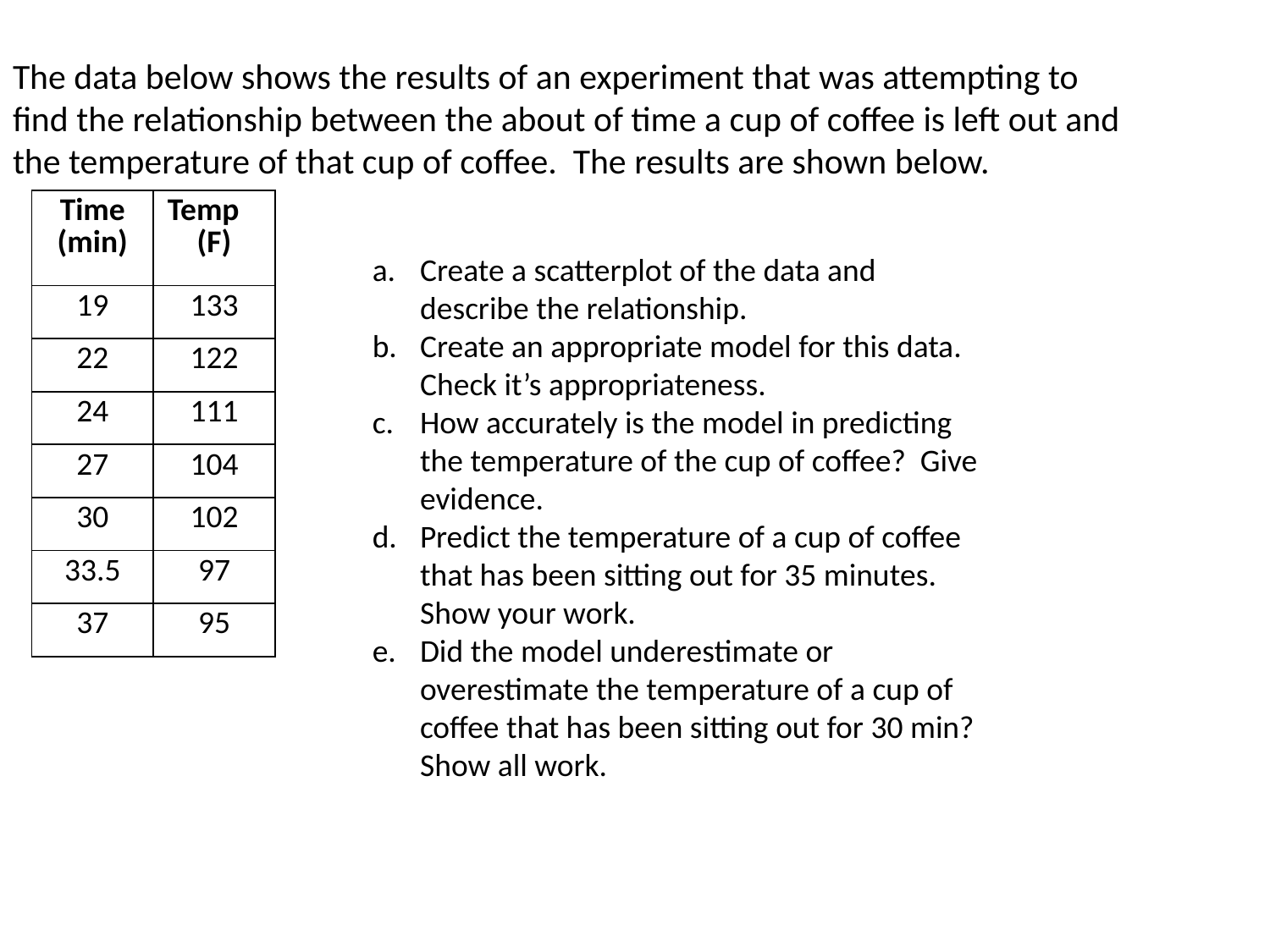

The data below shows the results of an experiment that was attempting to find the relationship between the about of time a cup of coffee is left out and the temperature of that cup of coffee.  The results are shown below.
| Time (min) | Temp (F) |
| --- | --- |
| 19 | 133 |
| 22 | 122 |
| 24 | 111 |
| 27 | 104 |
| 30 | 102 |
| 33.5 | 97 |
| 37 | 95 |
Create a scatterplot of the data and describe the relationship.
Create an appropriate model for this data.  Check it’s appropriateness.
How accurately is the model in predicting the temperature of the cup of coffee?  Give evidence.
Predict the temperature of a cup of coffee that has been sitting out for 35 minutes.  Show your work.
Did the model underestimate or overestimate the temperature of a cup of coffee that has been sitting out for 30 min?  Show all work.